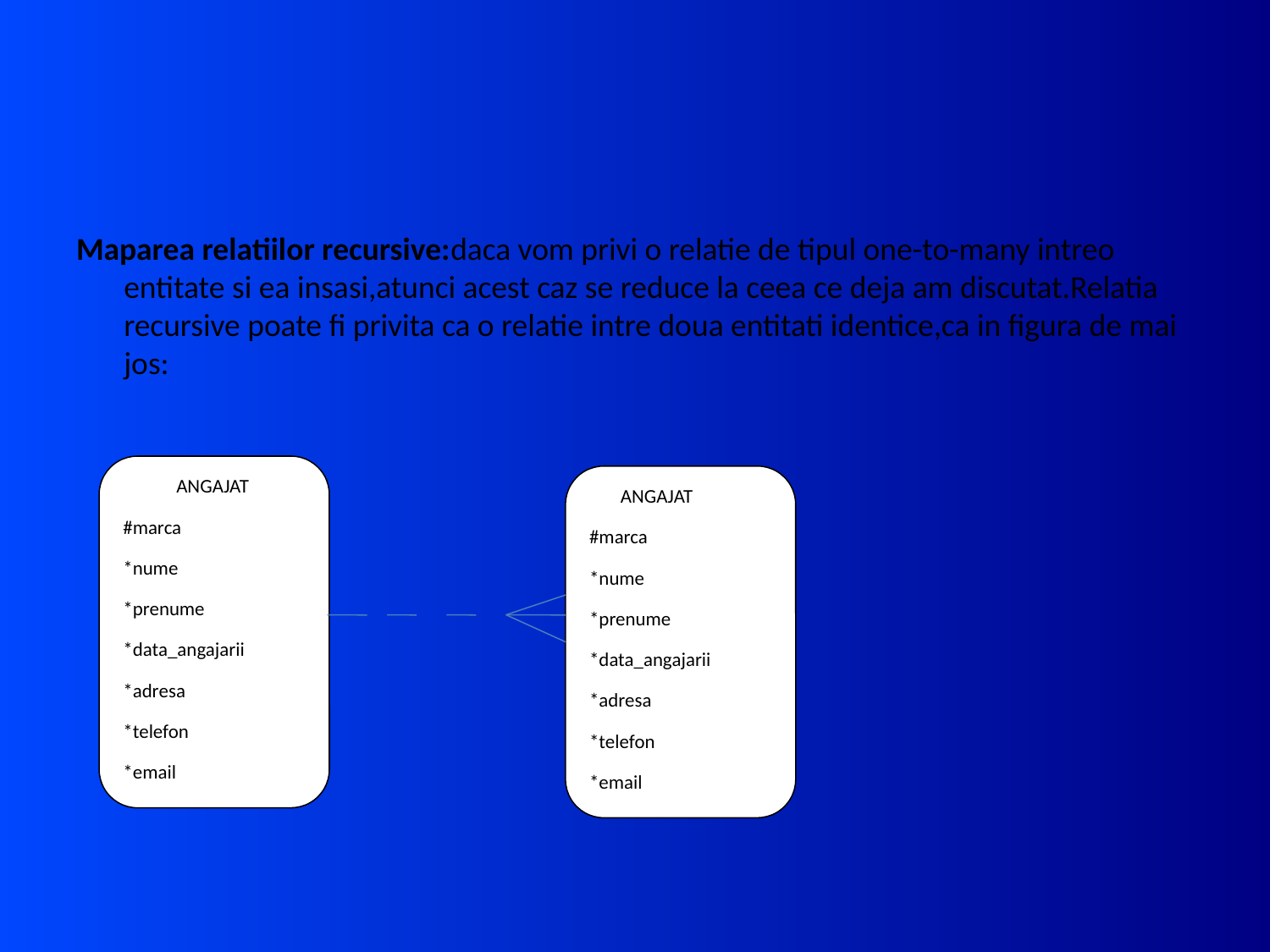

#
Maparea relatiilor recursive:daca vom privi o relatie de tipul one-to-many intreo entitate si ea insasi,atunci acest caz se reduce la ceea ce deja am discutat.Relatia recursive poate fi privita ca o relatie intre doua entitati identice,ca in figura de mai jos:

            ANGAJAT
#marca
*nume
*prenume
*data_angajarii
*adresa
*telefon
*email
       ANGAJAT
#marca
*nume
*prenume
*data_angajarii
*adresa
*telefon
*email